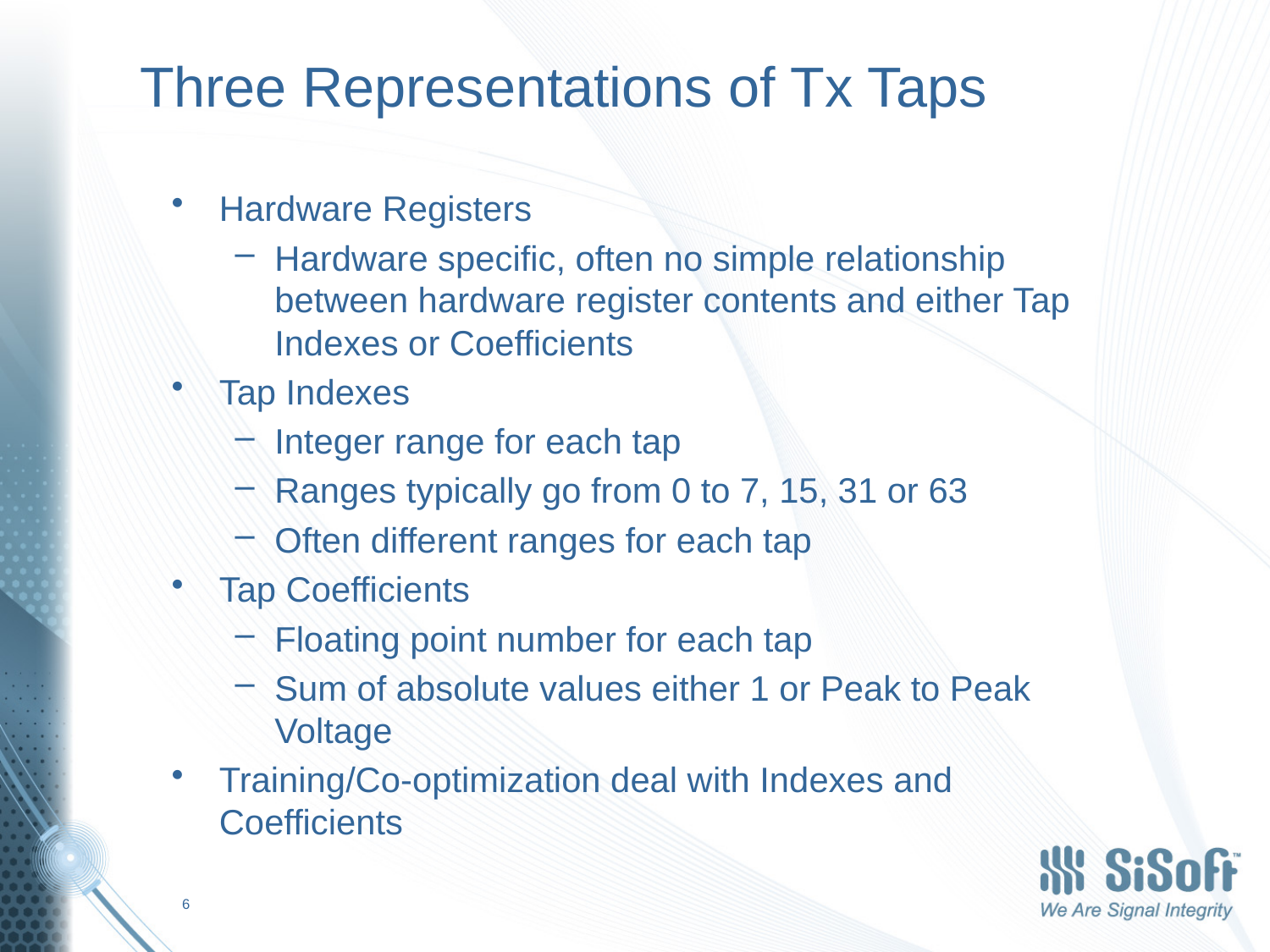

# Three Representations of Tx Taps
Hardware Registers
Hardware specific, often no simple relationship between hardware register contents and either Tap Indexes or Coefficients
Tap Indexes
Integer range for each tap
Ranges typically go from 0 to 7, 15, 31 or 63
Often different ranges for each tap
Tap Coefficients
Floating point number for each tap
Sum of absolute values either 1 or Peak to Peak Voltage
Training/Co-optimization deal with Indexes and Coefficients
6